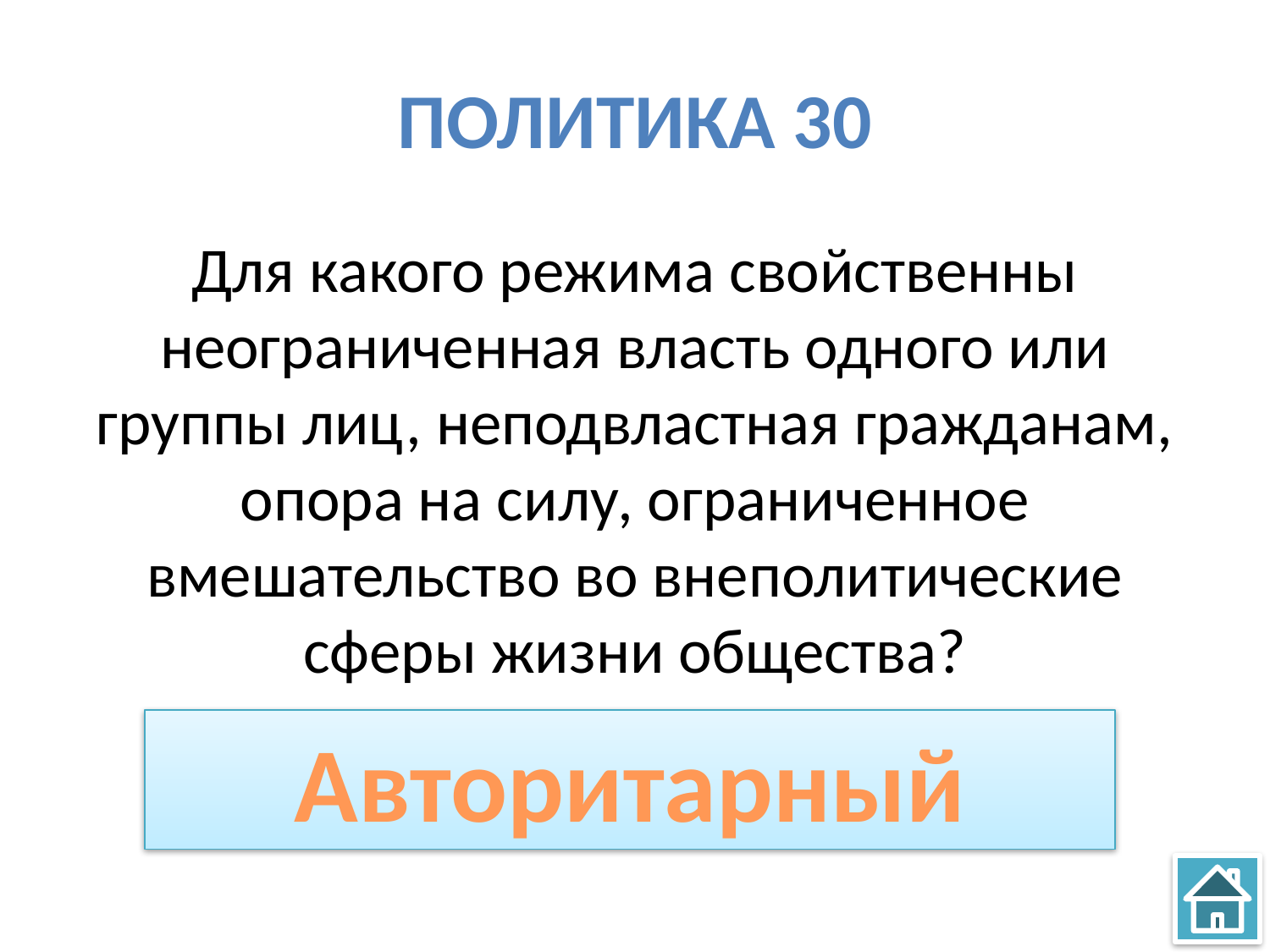

# Политика 30
Для какого режима свойственны неограниченная власть одного или группы лиц, неподвластная гражданам, опора на силу, ограниченное вмешательство во внеполитические сферы жизни общества?
Авторитарный